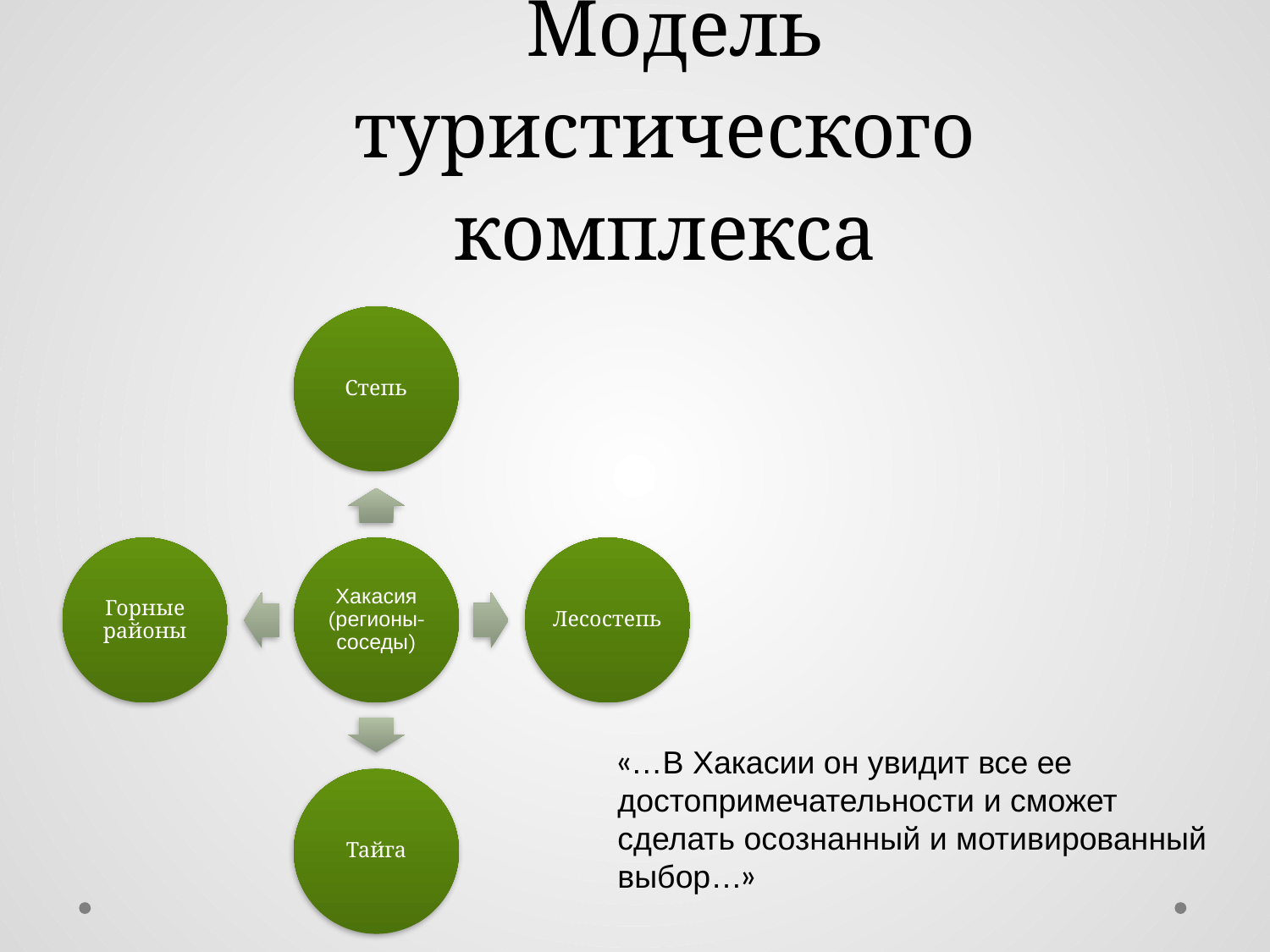

# Модель туристического комплекса
Хакасия (регионы-соседы)

Степь

Лесостепь

Тайга

Горные районы
«…В Хакасии он увидит все ее достопримечательности и сможет сделать осознанный и мотивированный выбор…»